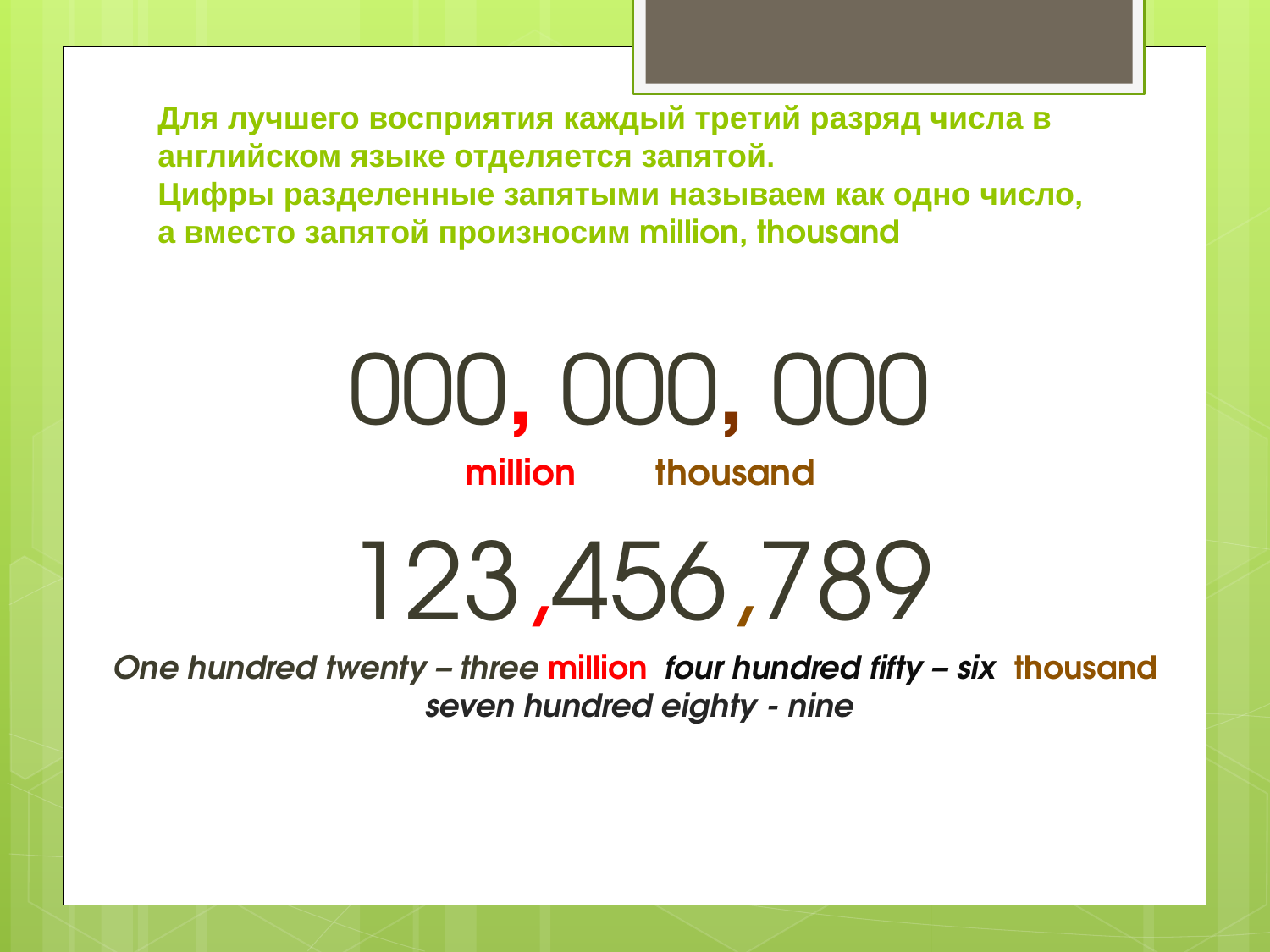

# Для лучшего восприятия каждый третий разряд числа в английском языке отделяется запятой. Цифры разделенные запятыми называем как одно число, а вместо запятой произносим million, thousand
000, 000, 000
                                     million        thousand
123,456,789
One hundred twenty – three million  four hundred fifty – six  thousand  seven hundred eighty - nine